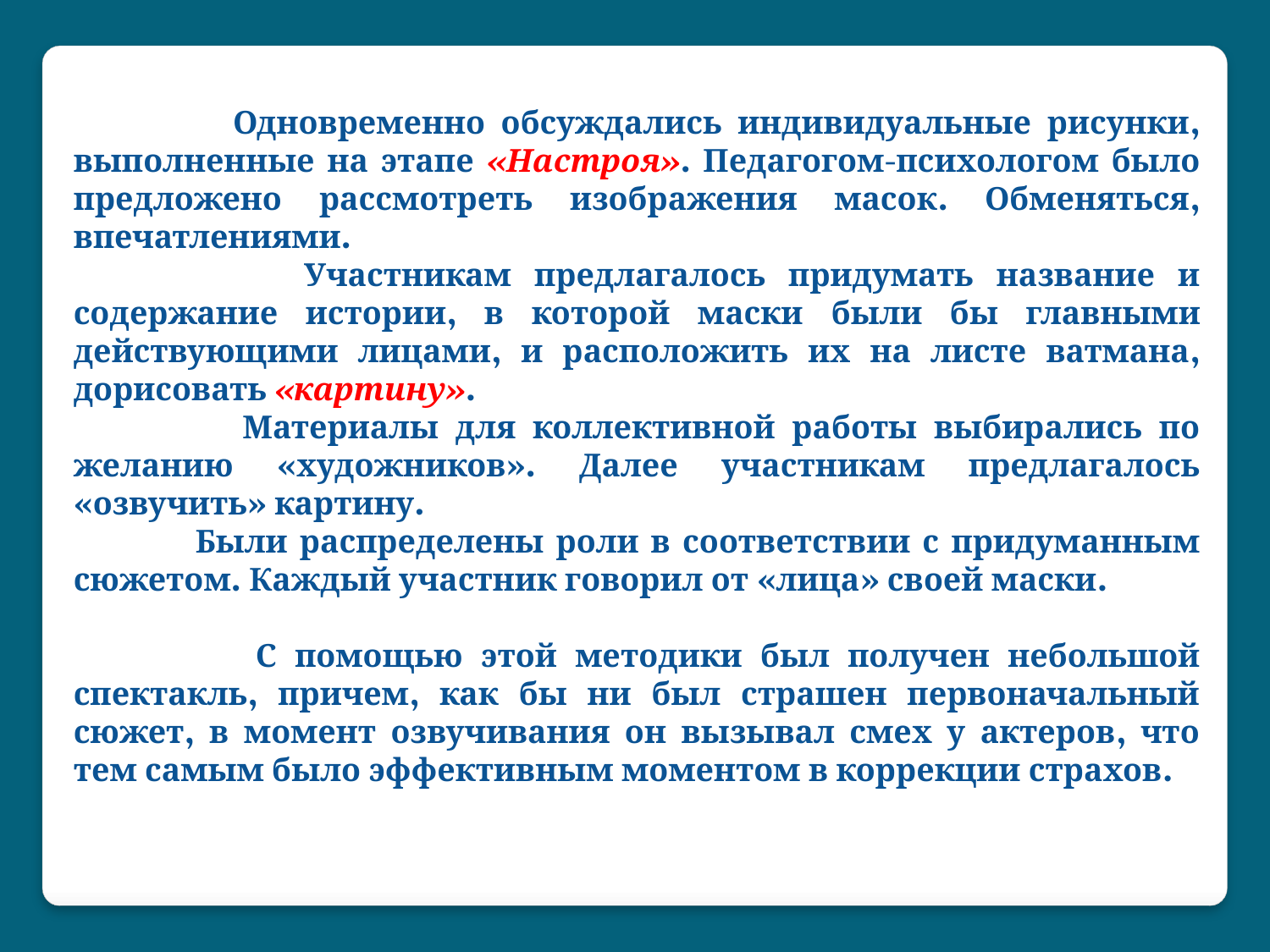

Одновременно обсуждались индивидуальные рисунки, выполненные на этапе «Настроя». Педагогом-психологом было предложено рассмотреть изображения масок. Обменяться, впечатлениями.
          Участникам предлагалось придумать название и содержание истории, в которой маски были бы главными действующими лицами, и расположить их на листе ватмана, дорисовать «картину».
          Материалы для коллективной работы выбирались по желанию «художников». Далее участникам предлагалось «озвучить» картину.
          Были распределены роли в соответствии с придуманным сюжетом. Каждый участник говорил от «лица» своей маски.

          С помощью этой методики был получен небольшой спектакль, причем, как бы ни был страшен первоначальный сюжет, в момент озвучивания он вызывал смех у актеров, что тем самым было эффективным моментом в коррекции страхов.